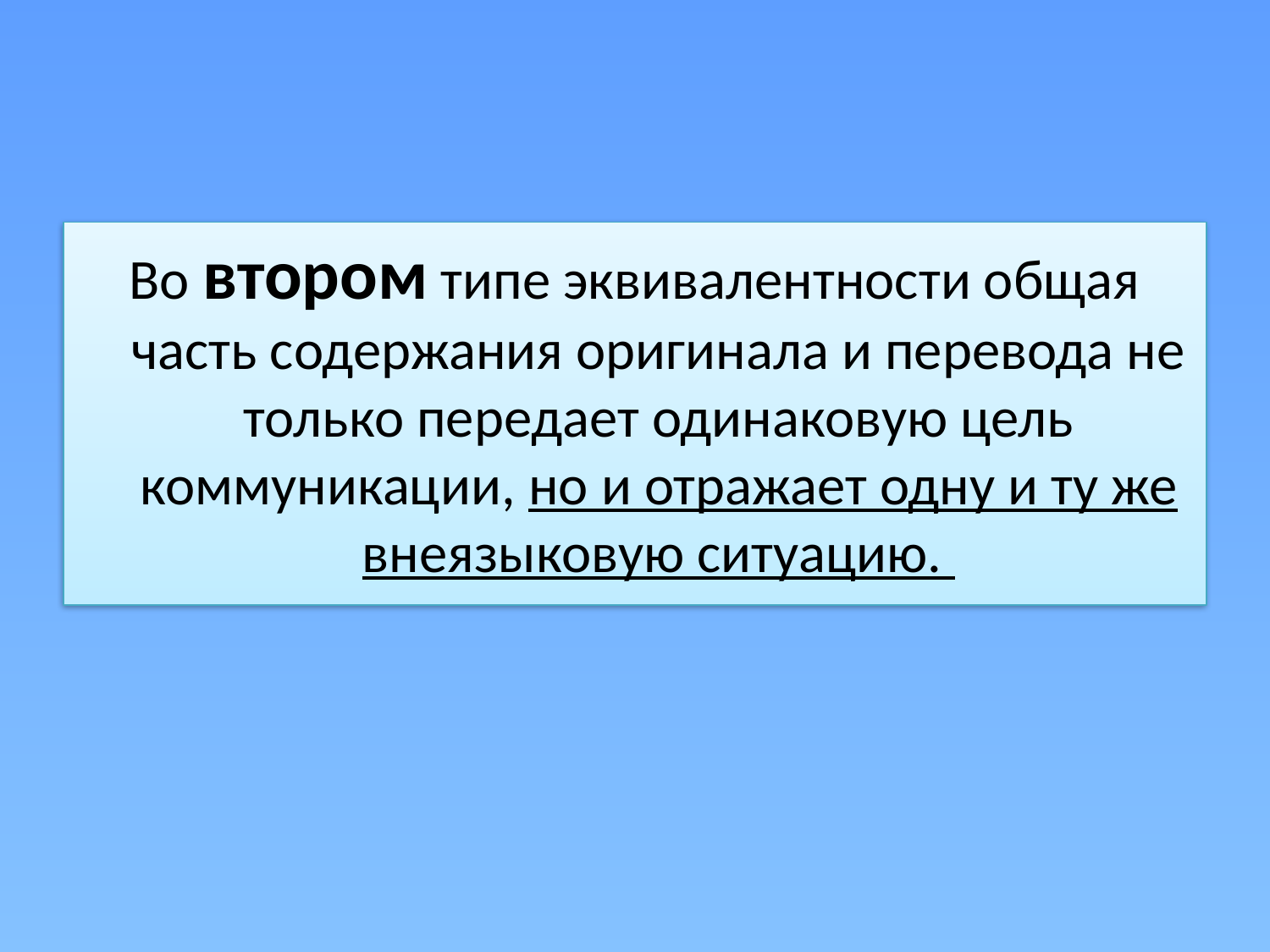

Во втором типе эквивалентности общая часть содержания оригинала и перевода не только передает одинаковую цель коммуникации, но и отражает одну и ту же внеязыковую ситуацию.